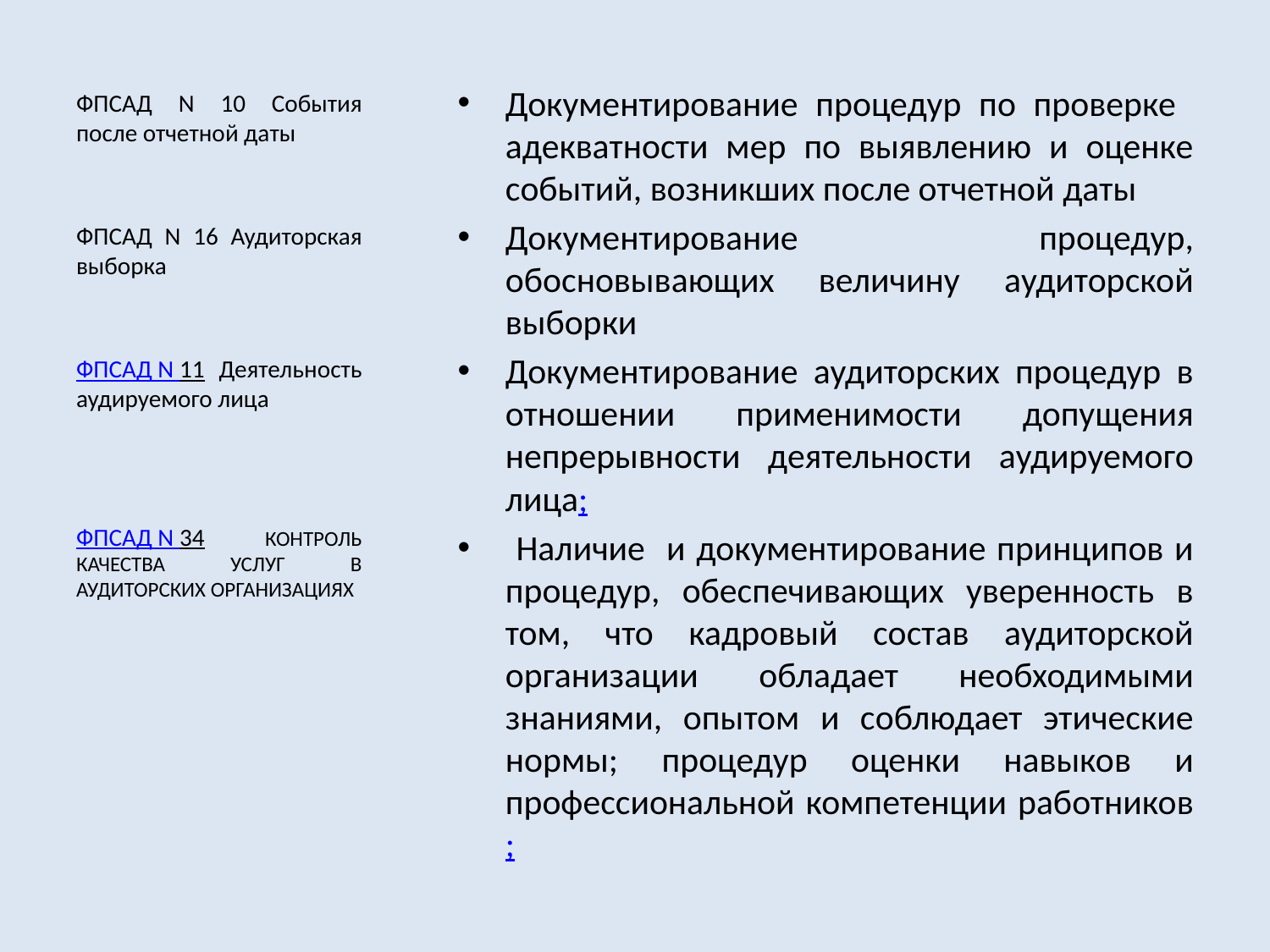

Документирование процедур по проверке  адекватности мер по выявлению и оценке событий, возникших после отчетной даты
Документирование процедур, обосновывающих величину аудиторской выборки
Документирование аудиторских процедур в отношении применимости допущения непрерывности деятельности аудируемого лица;
 Наличие  и документирование принципов и процедур, обеспечивающих уверенность в том, что кадровый состав аудиторской организации обладает необходимыми знаниями, опытом и соблюдает этические нормы; процедур оценки навыков и профессиональной компетенции работников;

ФПСАД N 10 События после отчетной даты

ФПСАД N 16 Аудиторская выборка

ФПСАД N 11 Деятельность аудируемого лица

ФПСАД N 34 КОНТРОЛЬ КАЧЕСТВА УСЛУГ В АУДИТОРСКИХ ОРГАНИЗАЦИЯХ